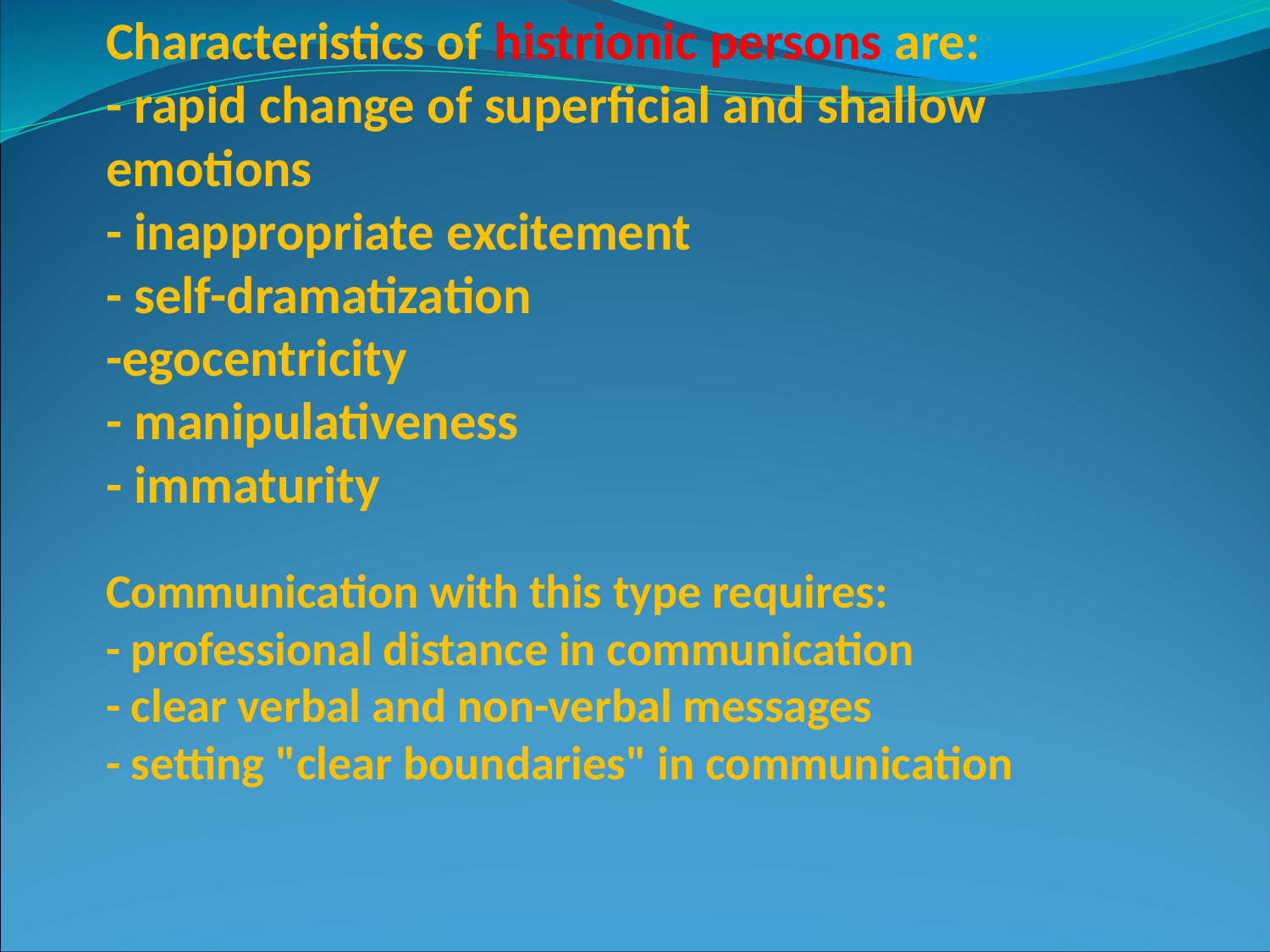

Characteristics of histrionic persons are:
- rapid change of superficial and shallow emotions
- inappropriate excitement
- self-dramatization
-egocentricity
- manipulativeness
- immaturity
Communication with this type requires:
- professional distance in communication
- clear verbal and non-verbal messages
- setting "clear boundaries" in communication